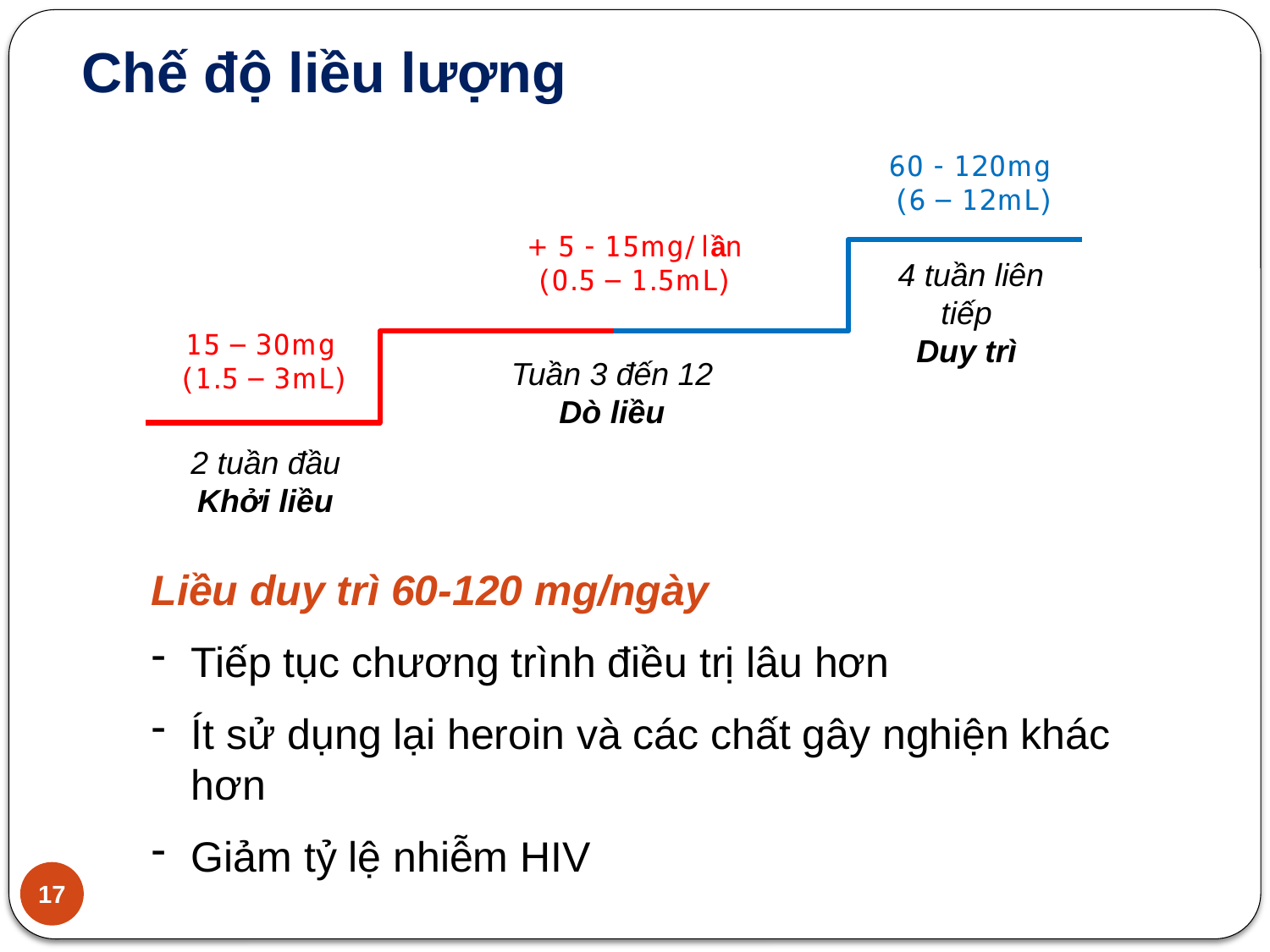

Chế độ liều lượng
60 - 120mg
(6 – 12mL)
+ 5 - 15mg/lần (0.5 – 1.5mL)
4 tuần liên tiếp
Duy trì
15 – 30mg
(1.5 – 3mL)
Tuần 3 đến 12
Dò liều
2 tuần đầu
Khởi liều
Liều duy trì 60-120 mg/ngày
Tiếp tục chương trình điều trị lâu hơn
Ít sử dụng lại heroin và các chất gây nghiện khác hơn
Giảm tỷ lệ nhiễm HIV
17